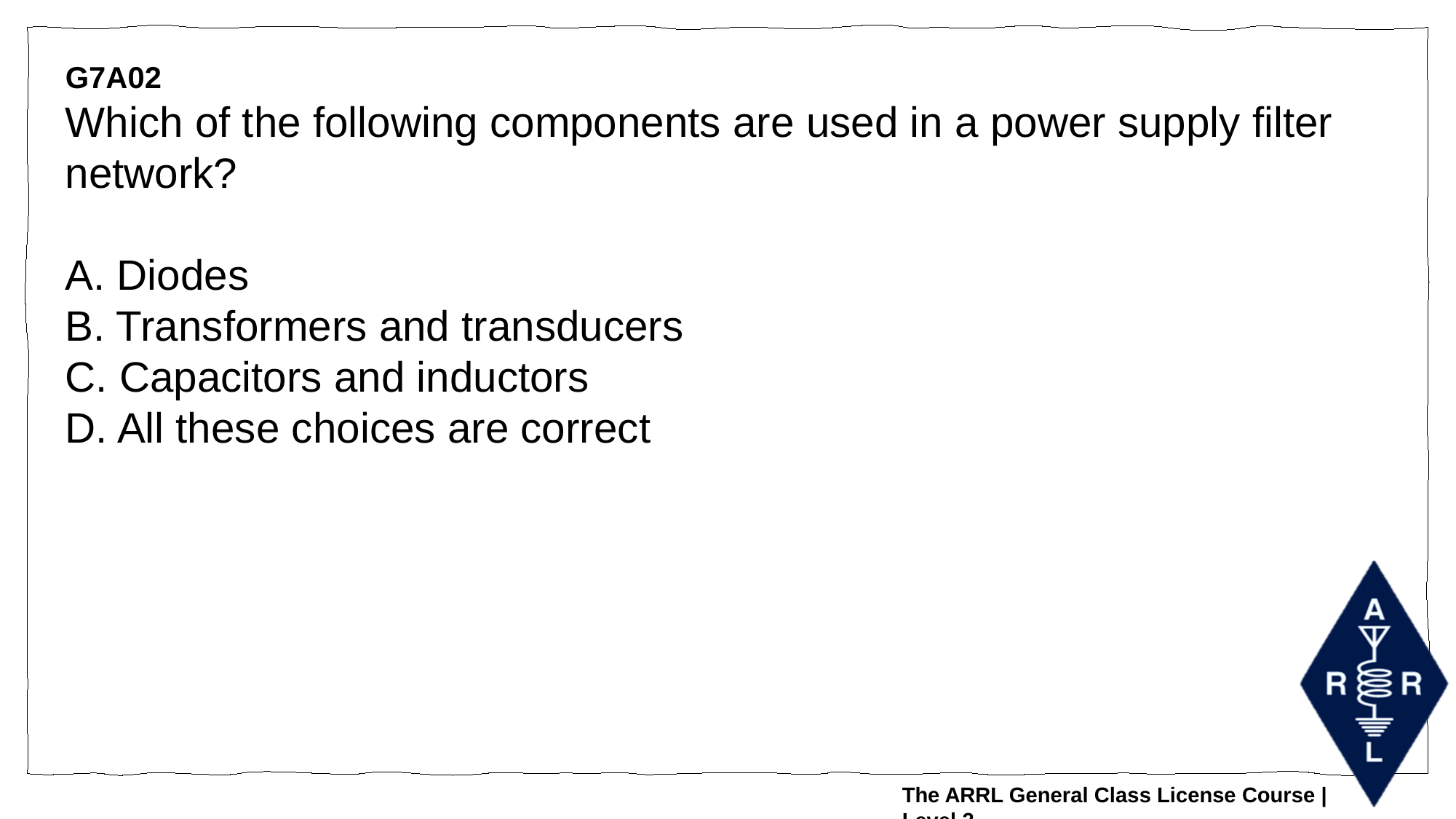

G7A02
Which of the following components are used in a power supply filter network?

A. Diodes
B. Transformers and transducers
C. Capacitors and inductors
D. All these choices are correct